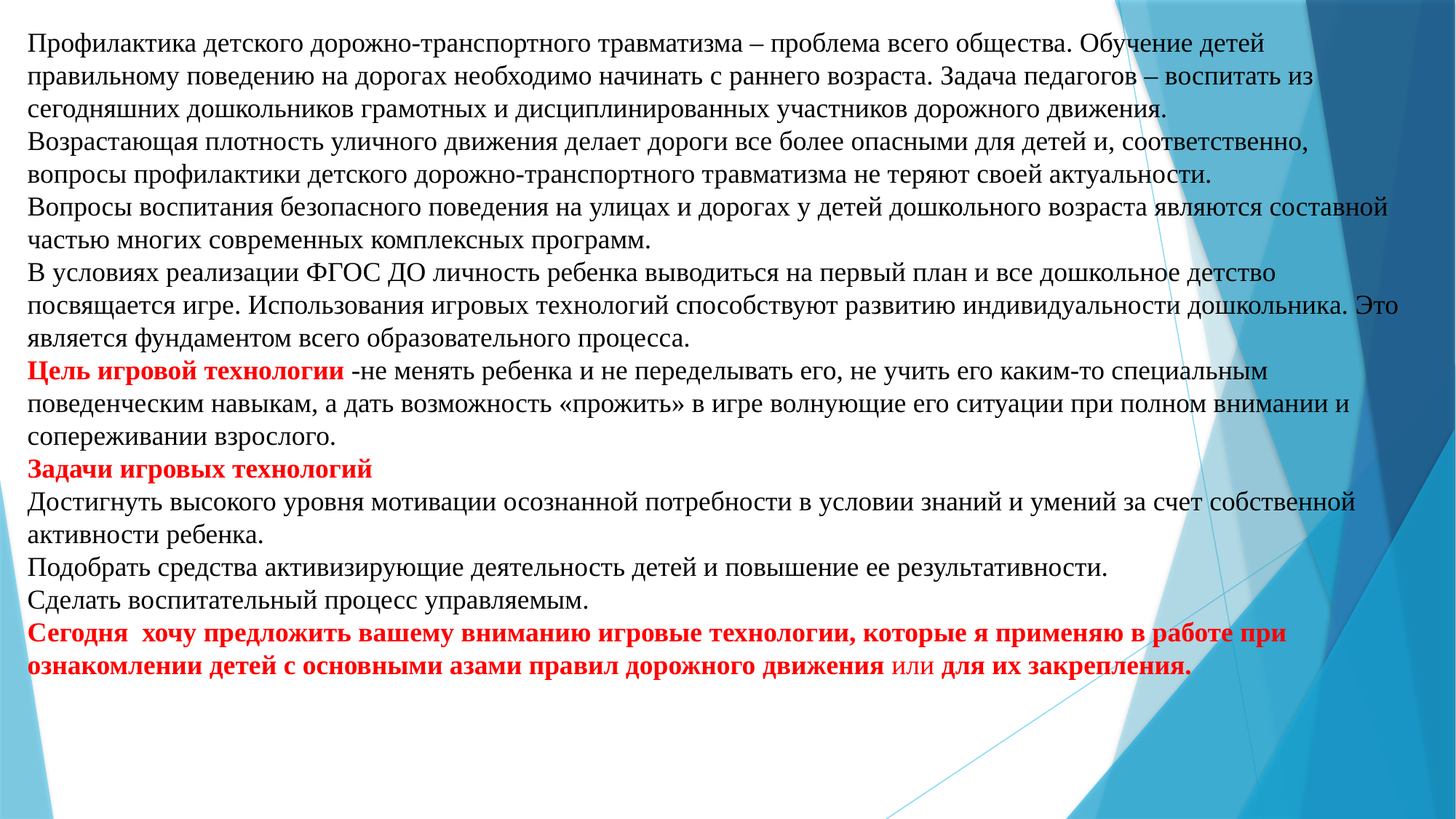

Профилактика детского дорожно-транспортного травматизма – проблема всего общества. Обучение детей правильному поведению на дорогах необходимо начинать с раннего возраста. Задача педагогов – воспитать из сегодняшних дошкольников грамотных и дисциплинированных участников дорожного движения.
Возрастающая плотность уличного движения делает дороги все более опасными для детей и, соответственно, вопросы профилактики детского дорожно-транспортного травматизма не теряют своей актуальности.
Вопросы воспитания безопасного поведения на улицах и дорогах у детей дошкольного возраста являются составной частью многих современных комплексных программ.
В условиях реализации ФГОС ДО личность ребенка выводиться на первый план и все дошкольное детство посвящается игре. Использования игровых технологий способствуют развитию индивидуальности дошкольника. Это является фундаментом всего образовательного процесса.
Цель игровой технологии -не менять ребенка и не переделывать его, не учить его каким-то специальным поведенческим навыкам, а дать возможность «прожить» в игре волнующие его ситуации при полном внимании и сопереживании взрослого.
Задачи игровых технологий
Достигнуть высокого уровня мотивации осознанной потребности в условии знаний и умений за счет собственной активности ребенка.
Подобрать средства активизирующие деятельность детей и повышение ее результативности.
Сделать воспитательный процесс управляемым.
Сегодня  хочу предложить вашему вниманию игровые технологии, которые я применяю в работе при ознакомлении детей с основными азами правил дорожного движения или для их закрепления.